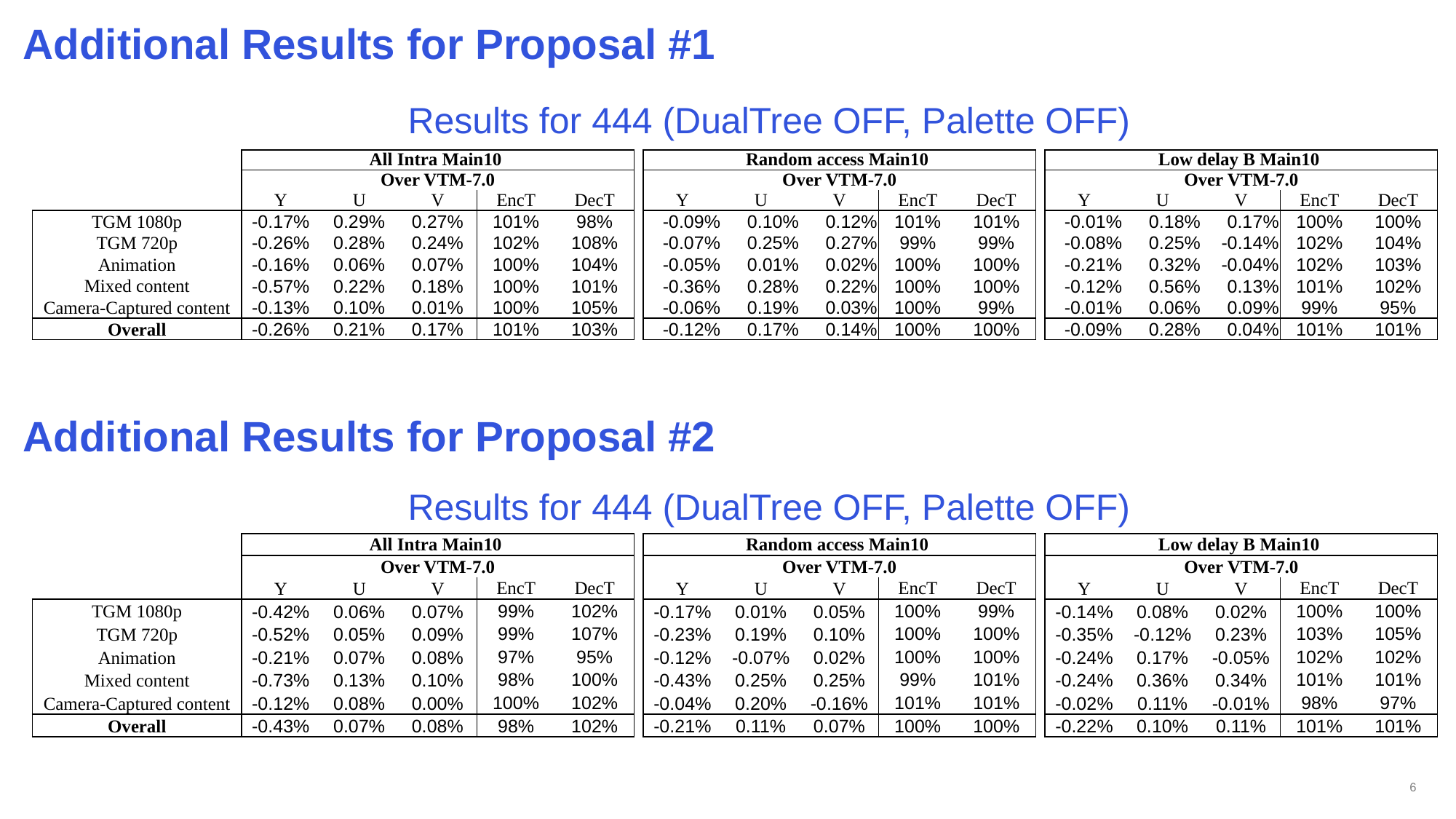

# Additional Results for Proposal #1
Results for 444 (DualTree OFF, Palette OFF)
|  | All Intra Main10 |  |  |  |  |
| --- | --- | --- | --- | --- | --- |
|  | Over VTM-7.0 |  |  |  |  |
|  | Y | U | V | EncT | DecT |
| TGM 1080p | -0.17% | 0.29% | 0.27% | 101% | 98% |
| TGM 720p | -0.26% | 0.28% | 0.24% | 102% | 108% |
| Animation | -0.16% | 0.06% | 0.07% | 100% | 104% |
| Mixed content | -0.57% | 0.22% | 0.18% | 100% | 101% |
| Camera-Captured content | -0.13% | 0.10% | 0.01% | 100% | 105% |
| Overall | -0.26% | 0.21% | 0.17% | 101% | 103% |
| Random access Main10 |  |  |  |  |
| --- | --- | --- | --- | --- |
| Over VTM-7.0 |  |  |  |  |
| Y | U | V | EncT | DecT |
| -0.09% | 0.10% | 0.12% | 101% | 101% |
| -0.07% | 0.25% | 0.27% | 99% | 99% |
| -0.05% | 0.01% | 0.02% | 100% | 100% |
| -0.36% | 0.28% | 0.22% | 100% | 100% |
| -0.06% | 0.19% | 0.03% | 100% | 99% |
| -0.12% | 0.17% | 0.14% | 100% | 100% |
| Low delay B Main10 |  |  |  |  |
| --- | --- | --- | --- | --- |
| Over VTM-7.0 |  |  |  |  |
| Y | U | V | EncT | DecT |
| -0.01% | 0.18% | 0.17% | 100% | 100% |
| -0.08% | 0.25% | -0.14% | 102% | 104% |
| -0.21% | 0.32% | -0.04% | 102% | 103% |
| -0.12% | 0.56% | 0.13% | 101% | 102% |
| -0.01% | 0.06% | 0.09% | 99% | 95% |
| -0.09% | 0.28% | 0.04% | 101% | 101% |
Additional Results for Proposal #2
Results for 444 (DualTree OFF, Palette OFF)
|  | All Intra Main10 |  |  |  |  |
| --- | --- | --- | --- | --- | --- |
|  | Over VTM-7.0 |  |  |  |  |
|  | Y | U | V | EncT | DecT |
| TGM 1080p | -0.42% | 0.06% | 0.07% | 99% | 102% |
| TGM 720p | -0.52% | 0.05% | 0.09% | 99% | 107% |
| Animation | -0.21% | 0.07% | 0.08% | 97% | 95% |
| Mixed content | -0.73% | 0.13% | 0.10% | 98% | 100% |
| Camera-Captured content | -0.12% | 0.08% | 0.00% | 100% | 102% |
| Overall | -0.43% | 0.07% | 0.08% | 98% | 102% |
| Random access Main10 |  |  |  |  |
| --- | --- | --- | --- | --- |
| Over VTM-7.0 |  |  |  |  |
| Y | U | V | EncT | DecT |
| -0.17% | 0.01% | 0.05% | 100% | 99% |
| -0.23% | 0.19% | 0.10% | 100% | 100% |
| -0.12% | -0.07% | 0.02% | 100% | 100% |
| -0.43% | 0.25% | 0.25% | 99% | 101% |
| -0.04% | 0.20% | -0.16% | 101% | 101% |
| -0.21% | 0.11% | 0.07% | 100% | 100% |
| Low delay B Main10 |  |  |  |  |
| --- | --- | --- | --- | --- |
| Over VTM-7.0 |  |  |  |  |
| Y | U | V | EncT | DecT |
| -0.14% | 0.08% | 0.02% | 100% | 100% |
| -0.35% | -0.12% | 0.23% | 103% | 105% |
| -0.24% | 0.17% | -0.05% | 102% | 102% |
| -0.24% | 0.36% | 0.34% | 101% | 101% |
| -0.02% | 0.11% | -0.01% | 98% | 97% |
| -0.22% | 0.10% | 0.11% | 101% | 101% |